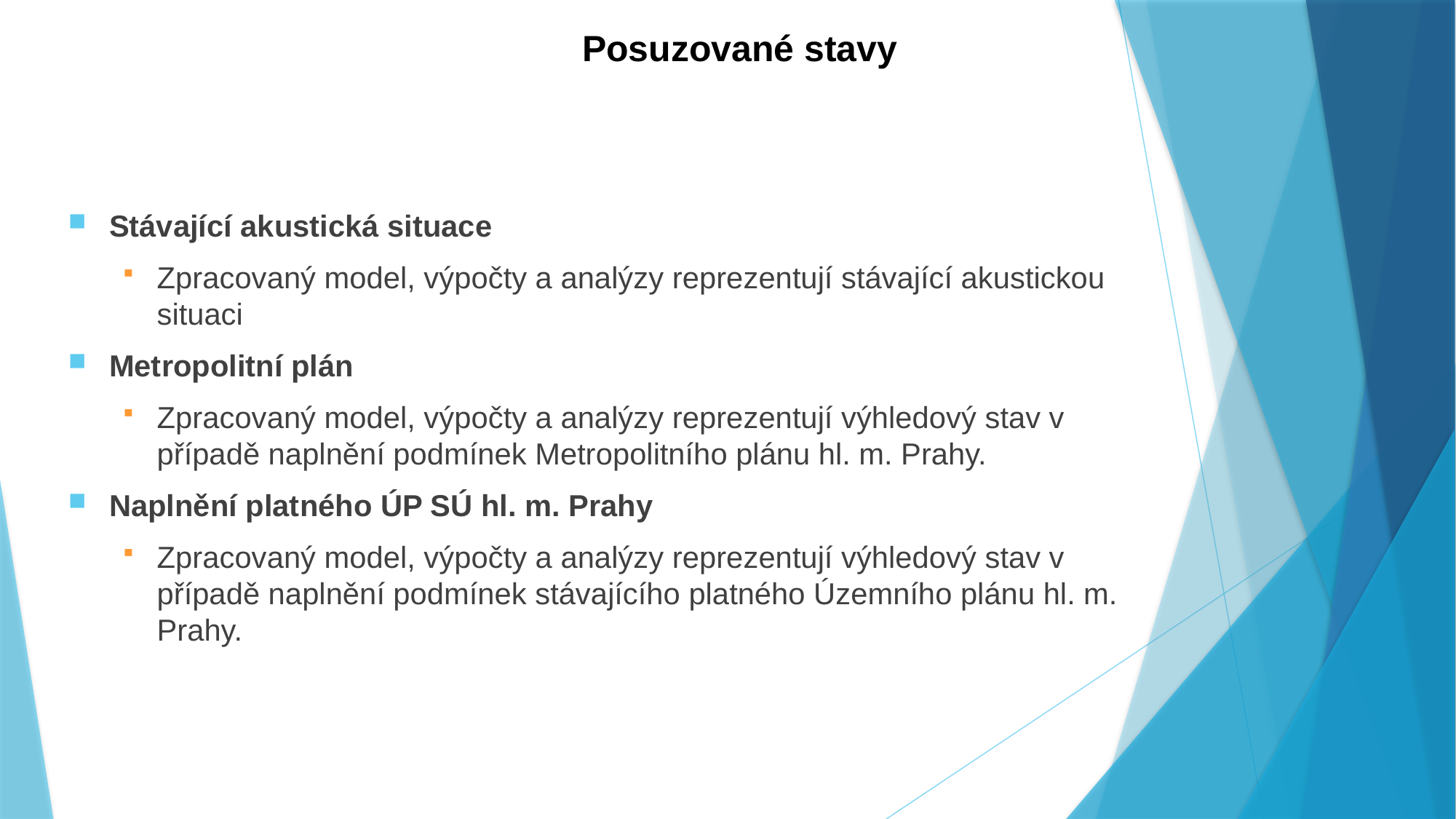

# Posuzované stavy

Stávající akustická situace
Zpracovaný model, výpočty a analýzy reprezentují stávající akustickou situaci
Metropolitní plán
Zpracovaný model, výpočty a analýzy reprezentují výhledový stav v případě naplnění podmínek Metropolitního plánu hl. m. Prahy.
Naplnění platného ÚP SÚ hl. m. Prahy
Zpracovaný model, výpočty a analýzy reprezentují výhledový stav v případě naplnění podmínek stávajícího platného Územního plánu hl. m. Prahy.